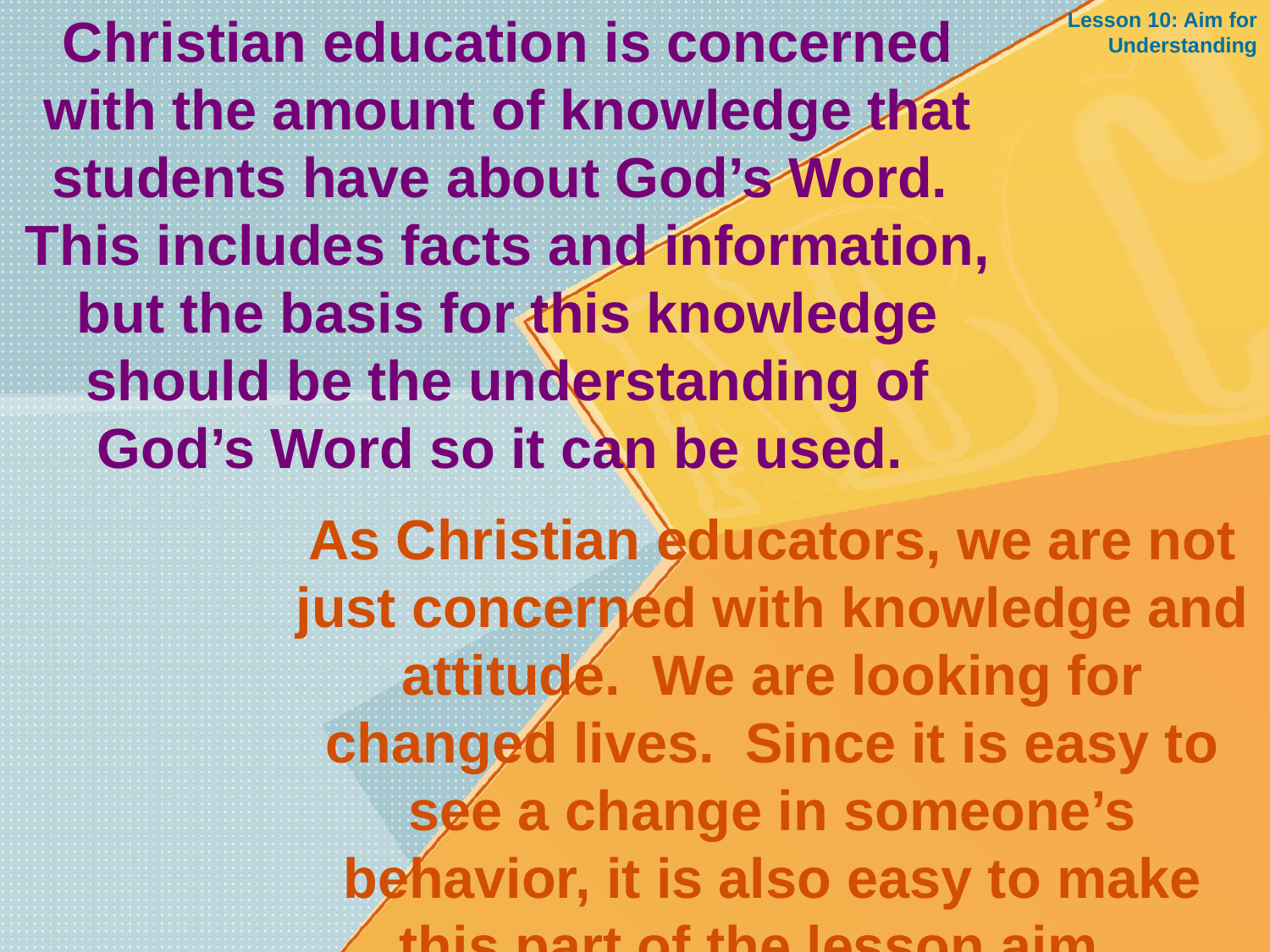

Christian education is concerned with the amount of knowledge that students have about God’s Word.  This includes facts and information, but the basis for this knowledge should be the understanding of God’s Word so it can be used.
Lesson 10: Aim for Understanding
As Christian educators, we are not just concerned with knowledge and attitude.  We are looking for changed lives.  Since it is easy to see a change in someone’s behavior, it is also easy to make this part of the lesson aim.